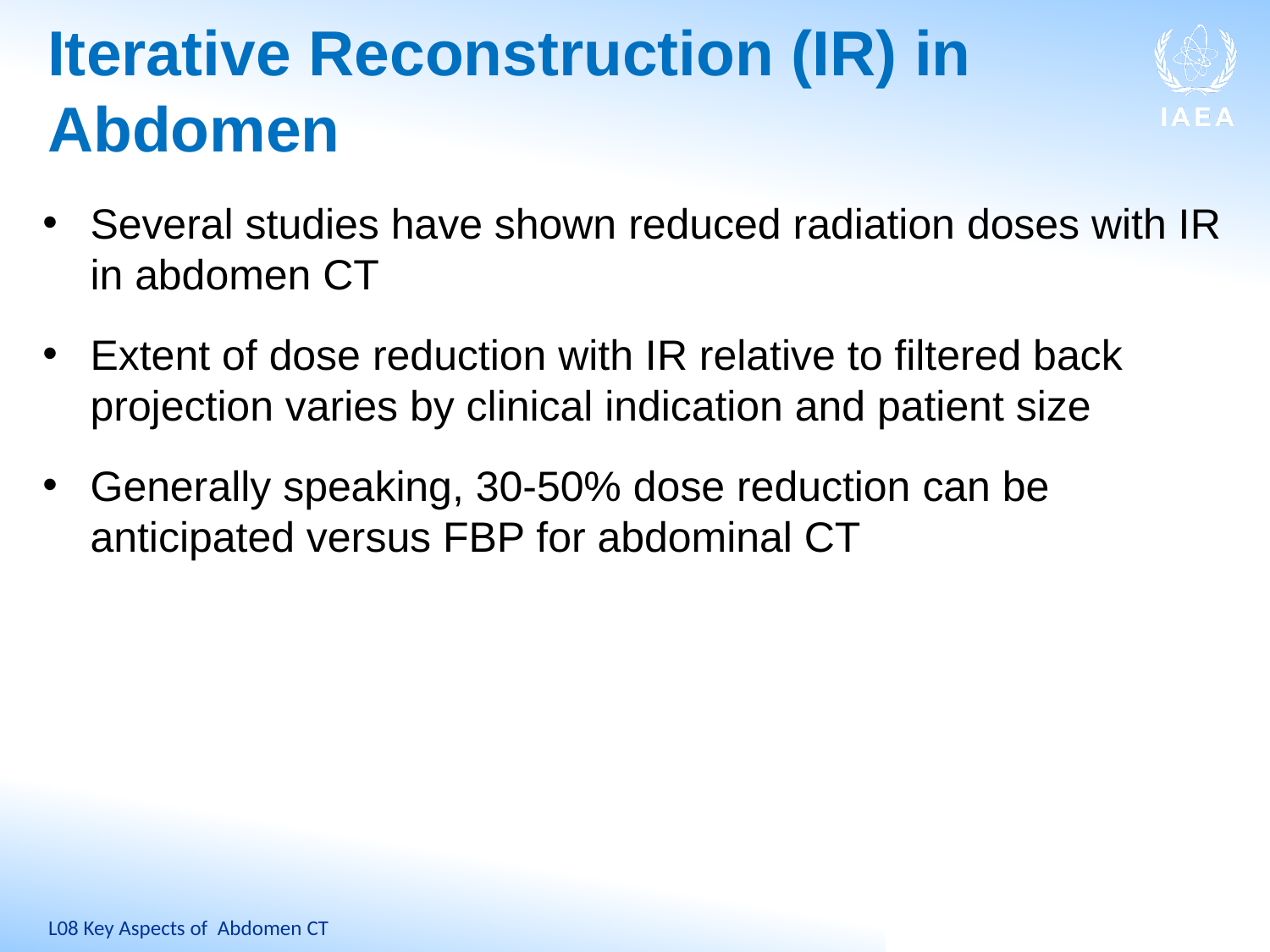

# Iterative Reconstruction (IR) in Abdomen
Several studies have shown reduced radiation doses with IR in abdomen CT
Extent of dose reduction with IR relative to filtered back projection varies by clinical indication and patient size
Generally speaking, 30-50% dose reduction can be anticipated versus FBP for abdominal CT